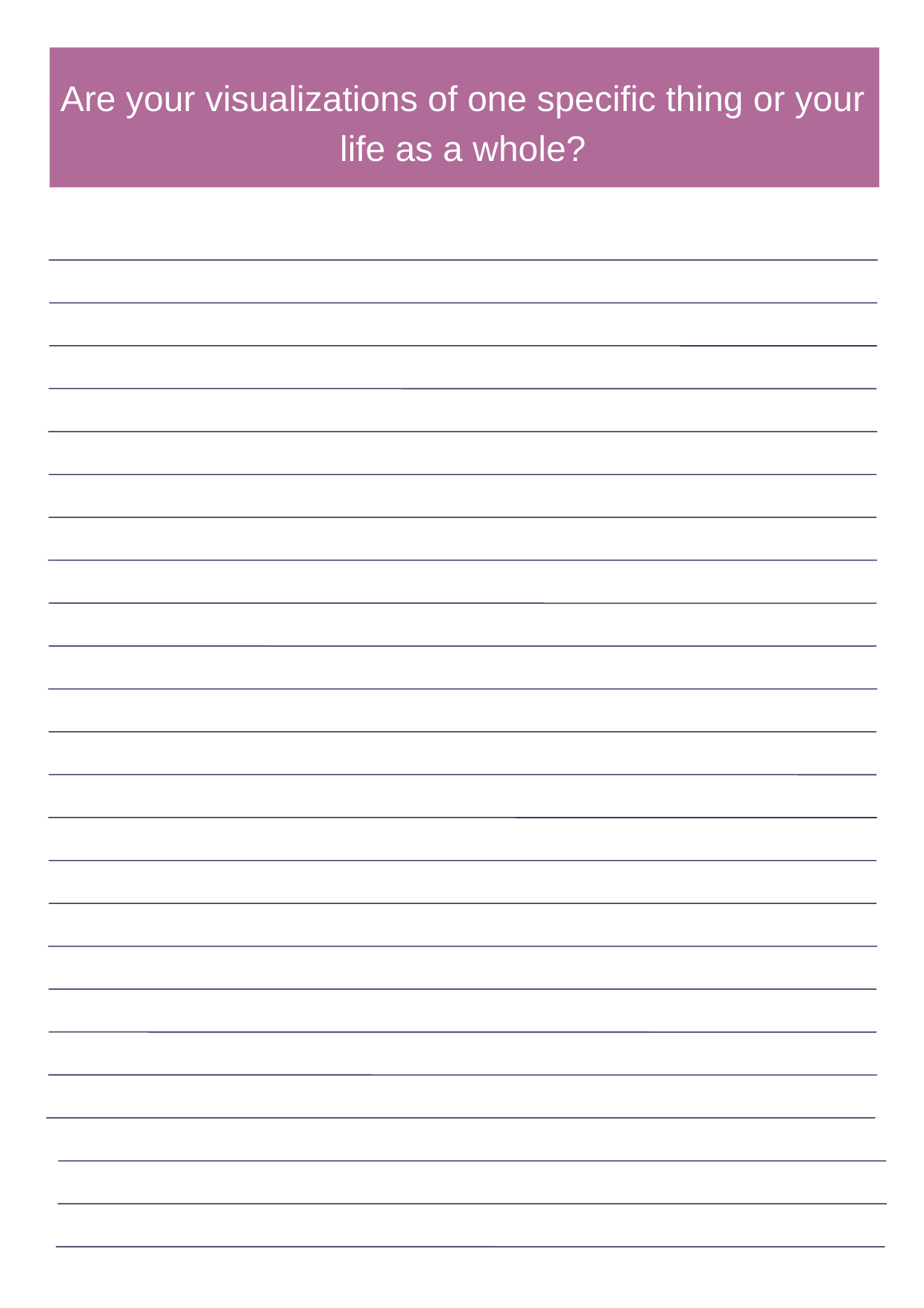

Are your visualizations of one specific thing or your life as a whole?